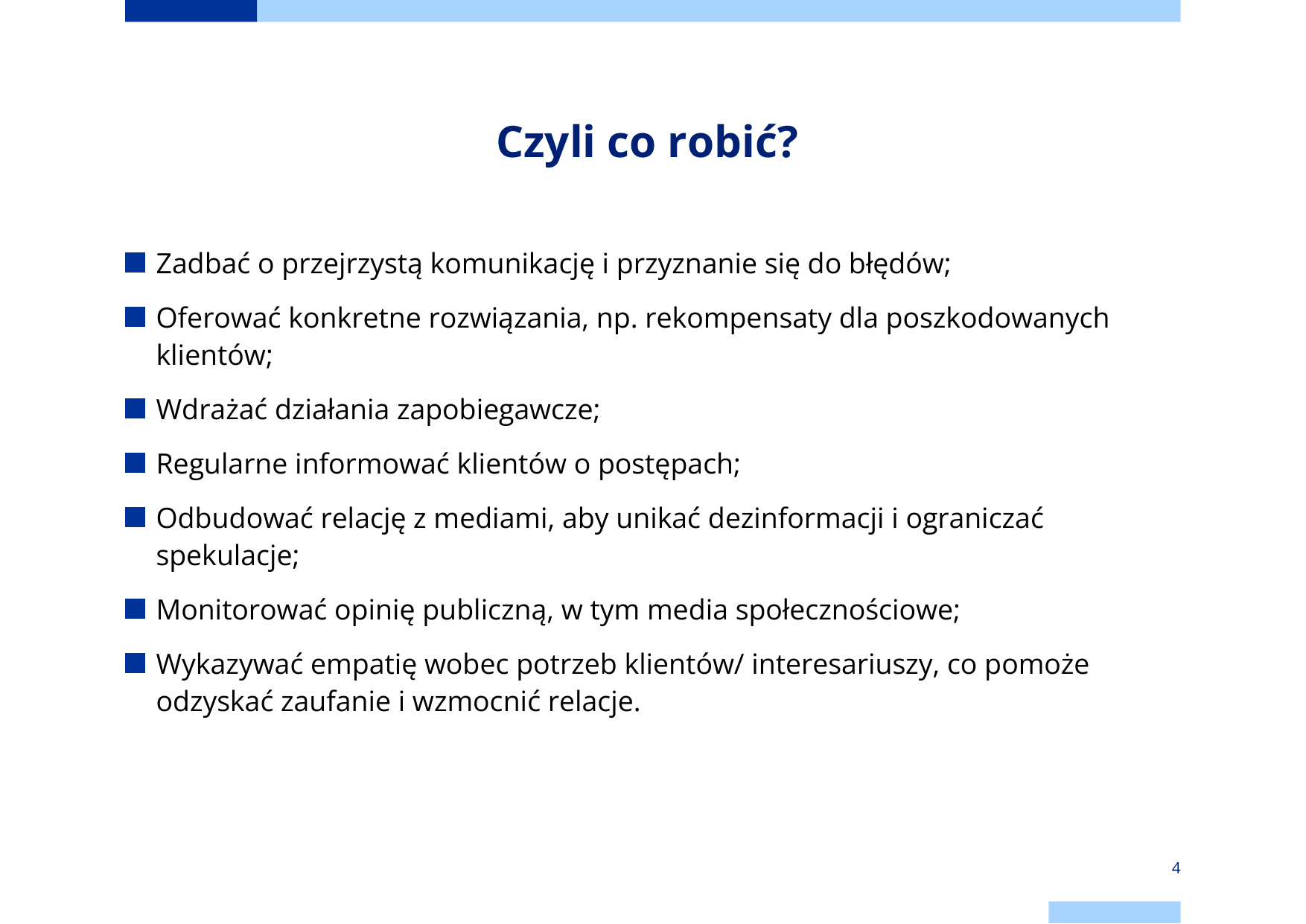

# Czyli co robić?
Zadbać o przejrzystą komunikację i przyznanie się do błędów;
Oferować konkretne rozwiązania, np. rekompensaty dla poszkodowanych klientów;
Wdrażać działania zapobiegawcze;
Regularne informować klientów o postępach;
Odbudować relację z mediami, aby unikać dezinformacji i ograniczać spekulacje;
Monitorować opinię publiczną, w tym media społecznościowe;
Wykazywać empatię wobec potrzeb klientów/ interesariuszy, co pomoże odzyskać zaufanie i wzmocnić relacje.
4